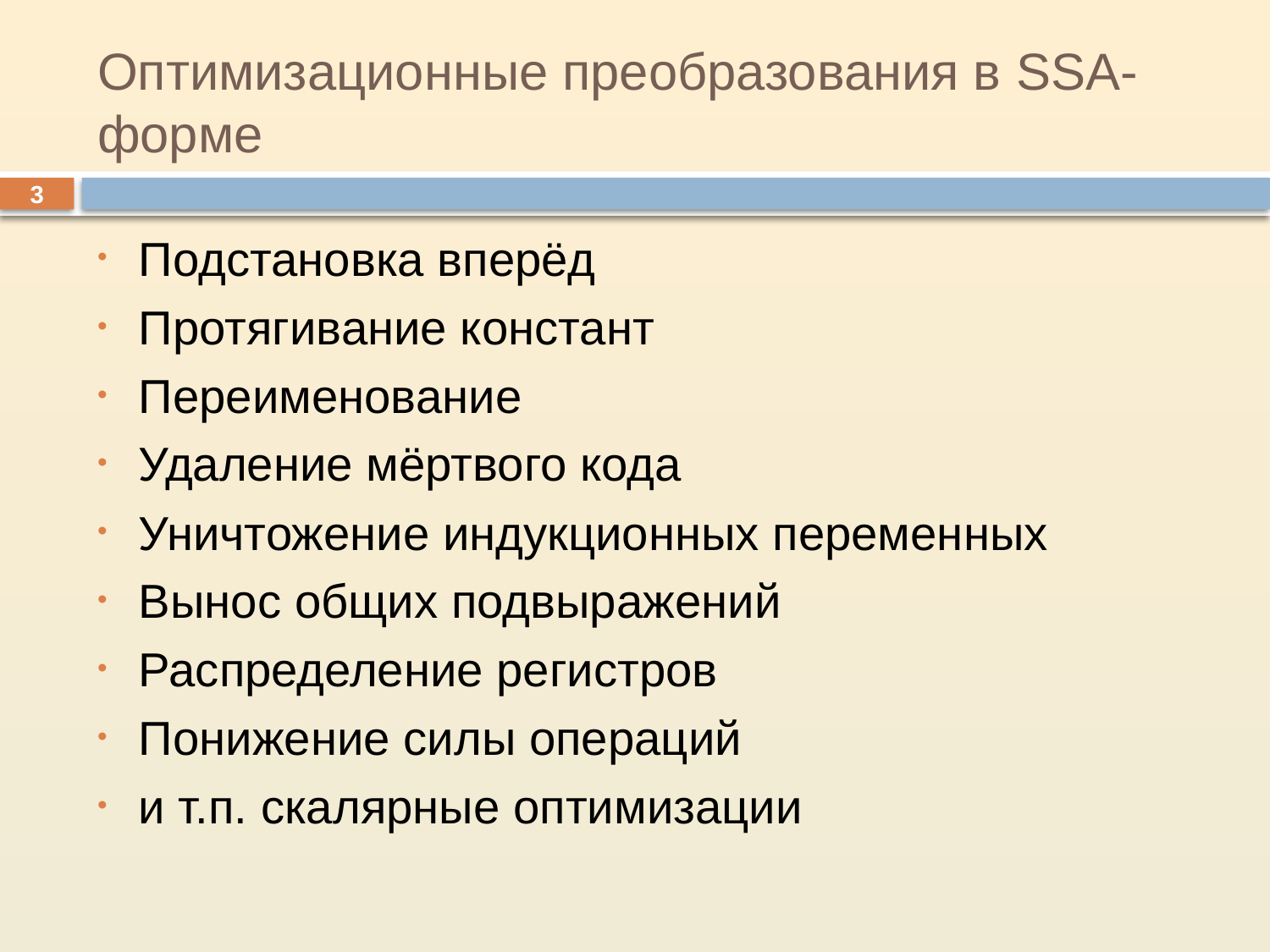

# Оптимизационные преобразования в SSA-форме
3
Подстановка вперёд
Протягивание констант
Переименование
Удаление мёртвого кода
Уничтожение индукционных переменных
Вынос общих подвыражений
Распределение регистров
Понижение силы операций
и т.п. скалярные оптимизации